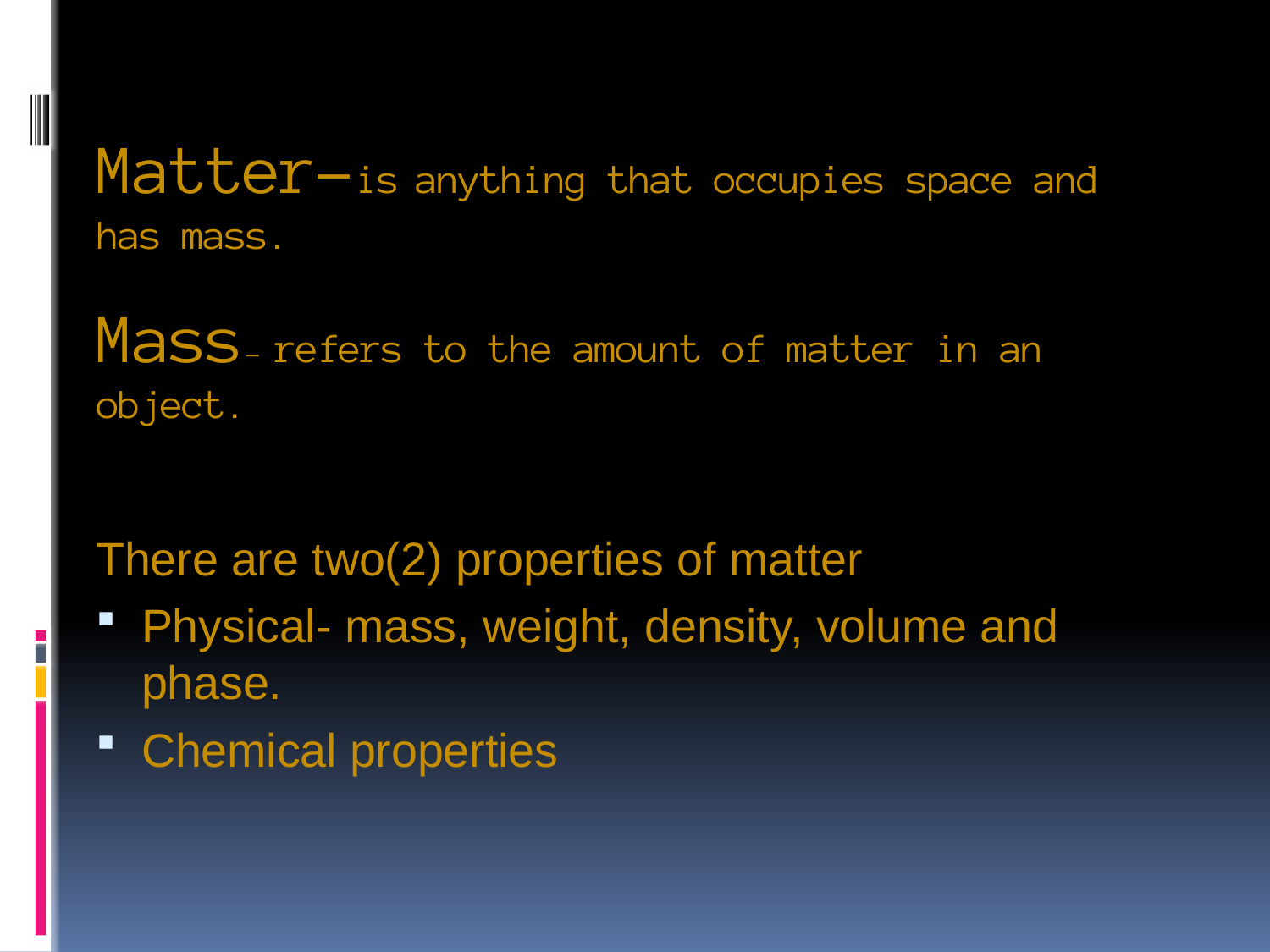

# Matter-is anything that occupies space and has mass. Mass- refers to the amount of matter in an object.

There are two(2) properties of matter
Physical- mass, weight, density, volume and phase.
Chemical properties